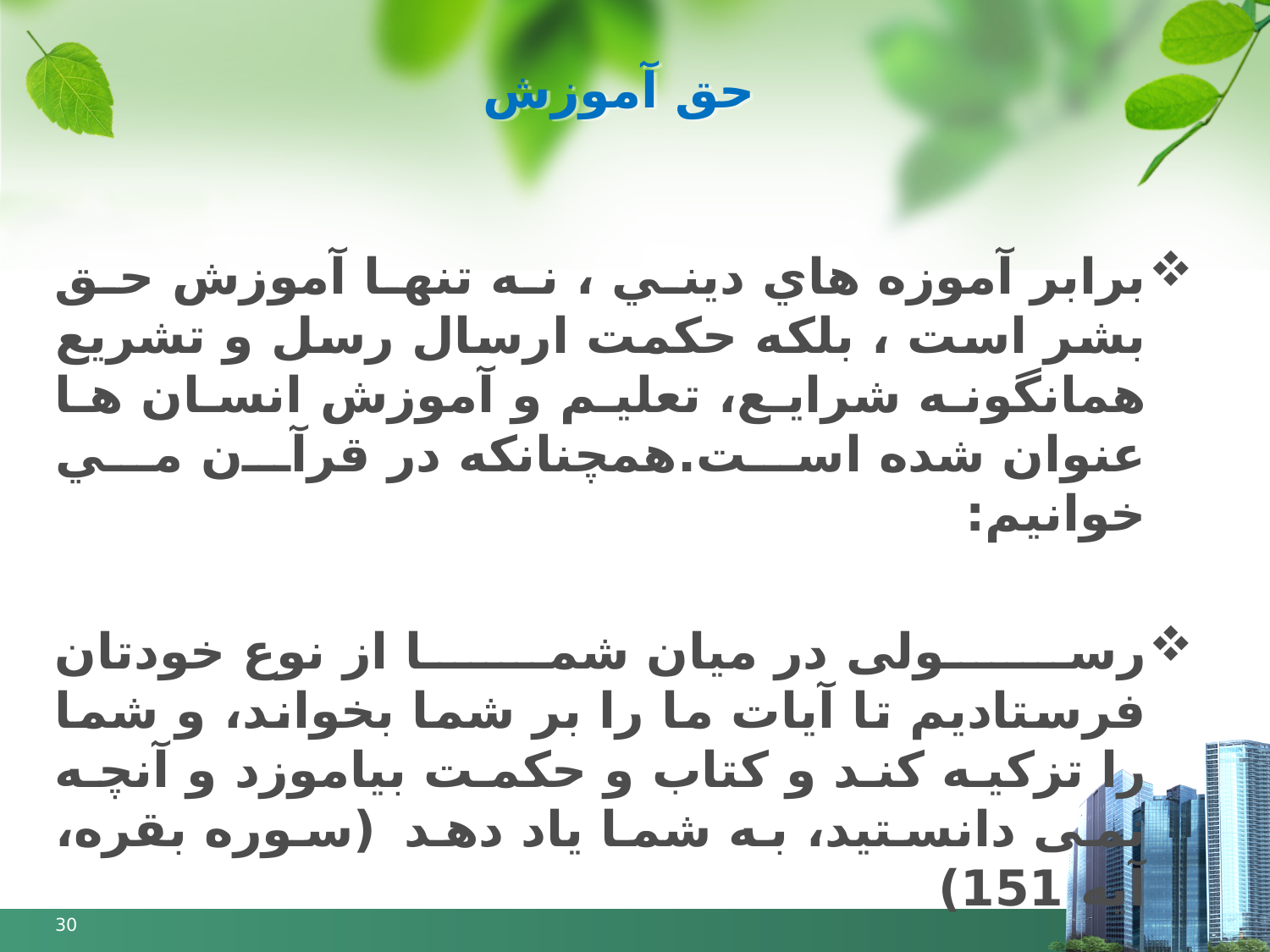

# حق آموزش

برابر آموزه هاي ديني ، نه تنها آموزش حق بشر است ، بلكه حكمت ارسال رسل و تشريع همانگونه شرايع، تعليم و آموزش انسان ها عنوان شده است.همچنانكه در قرآن مي خوانيم:

رسولى در ميان شما از نوع خودتان فرستاديم تا آيات ما را بر شما بخواند، و شما را تزكيه كند و كتاب و حكمت بياموزد و آنچه نمى دانستيد، به شما ياد دهد (سوره بقره، آيه 151)

30